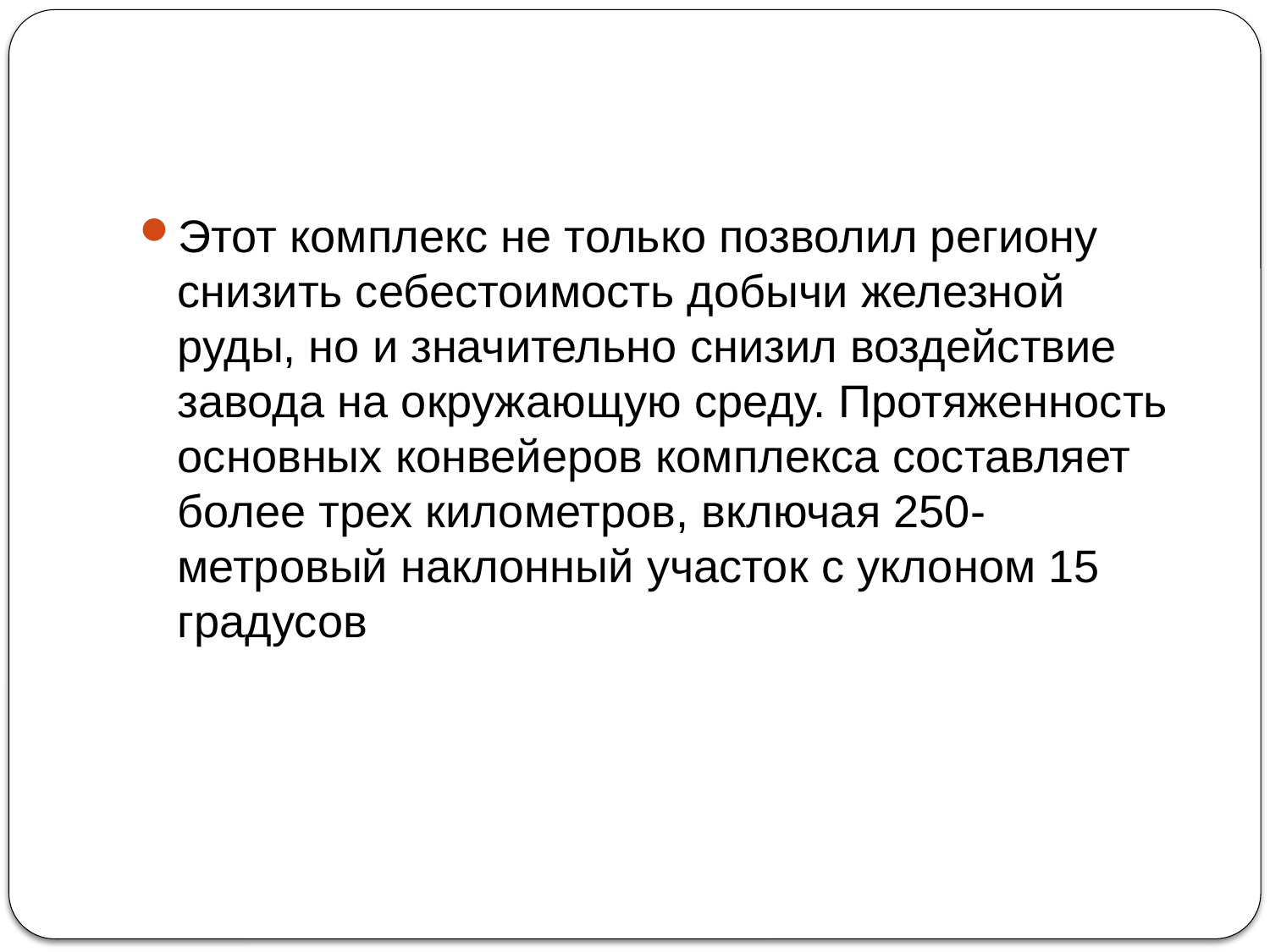

#
Этот комплекс не только позволил региону снизить себестоимость добычи железной руды, но и значительно снизил воздействие завода на окружающую среду. Протяженность основных конвейеров комплекса составляет более трех километров, включая 250-метровый наклонный участок с уклоном 15 градусов